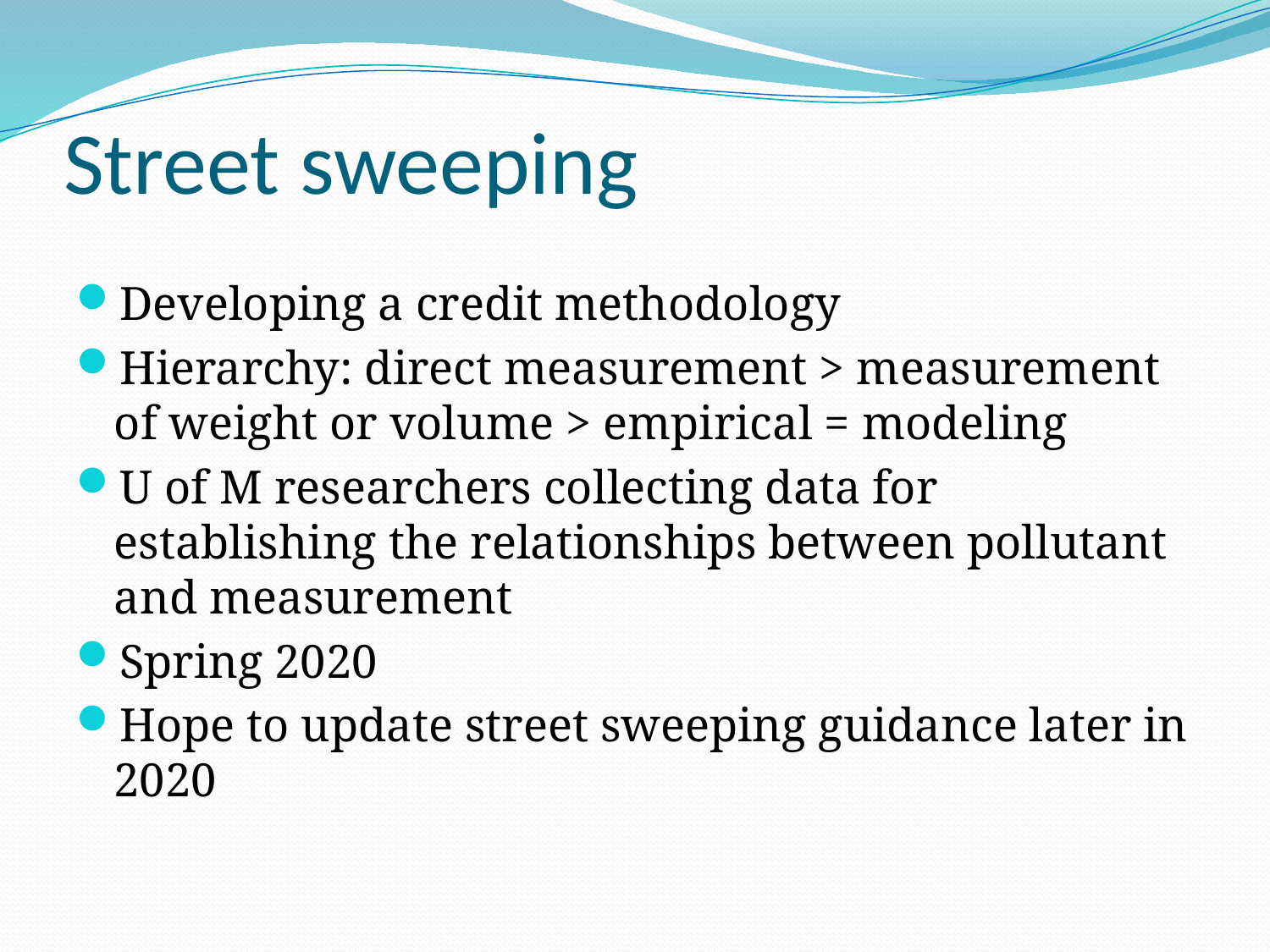

# Street sweeping
Developing a credit methodology
Hierarchy: direct measurement > measurement of weight or volume > empirical = modeling
U of M researchers collecting data for establishing the relationships between pollutant and measurement
Spring 2020
Hope to update street sweeping guidance later in 2020